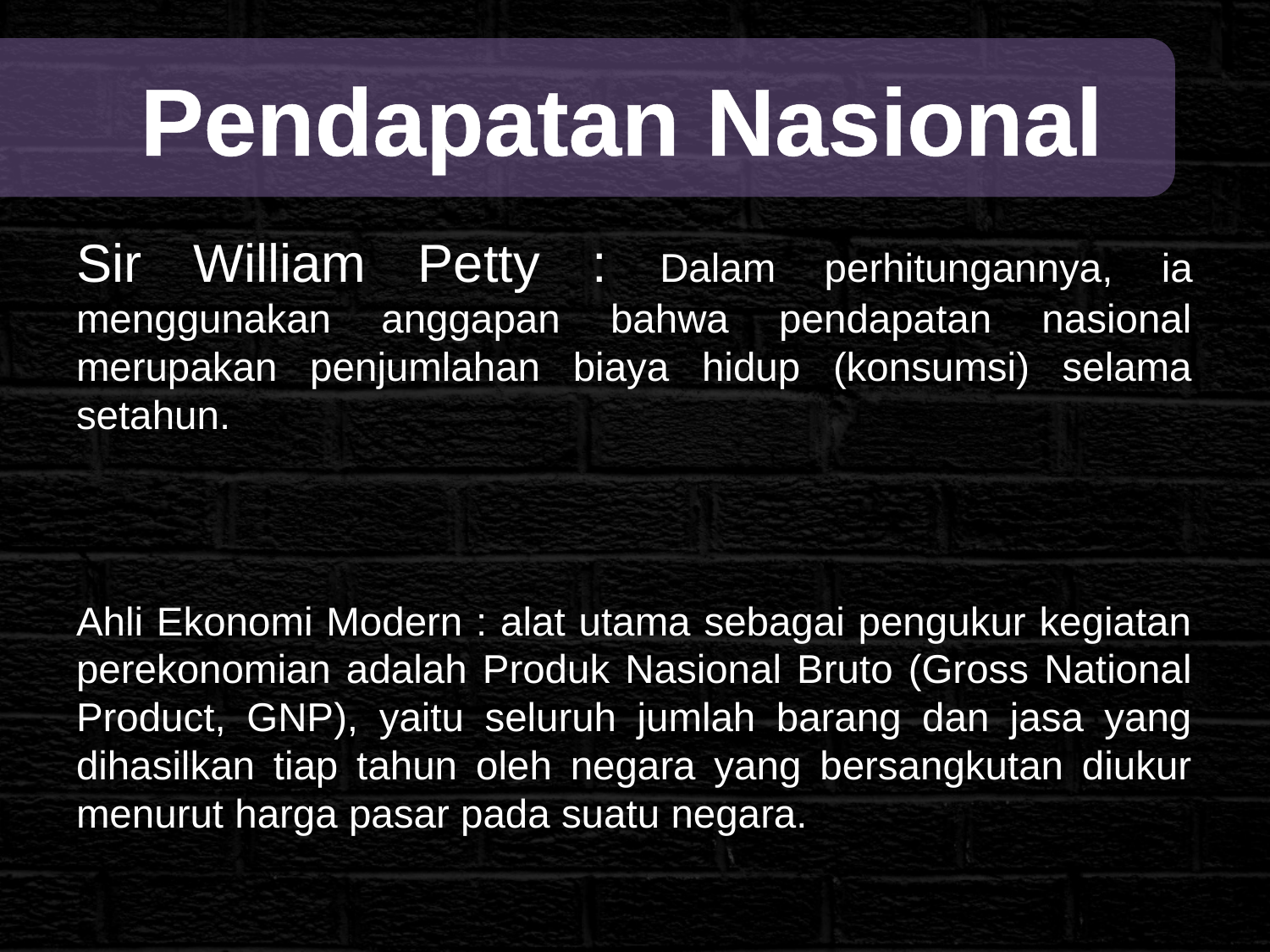

# Pendapatan Nasional
Sir William Petty : Dalam perhitungannya, ia menggunakan anggapan bahwa pendapatan nasional merupakan penjumlahan biaya hidup (konsumsi) selama setahun.

Ahli Ekonomi Modern : alat utama sebagai pengukur kegiatan perekonomian adalah Produk Nasional Bruto (Gross National Product, GNP), yaitu seluruh jumlah barang dan jasa yang dihasilkan tiap tahun oleh negara yang bersangkutan diukur menurut harga pasar pada suatu negara.